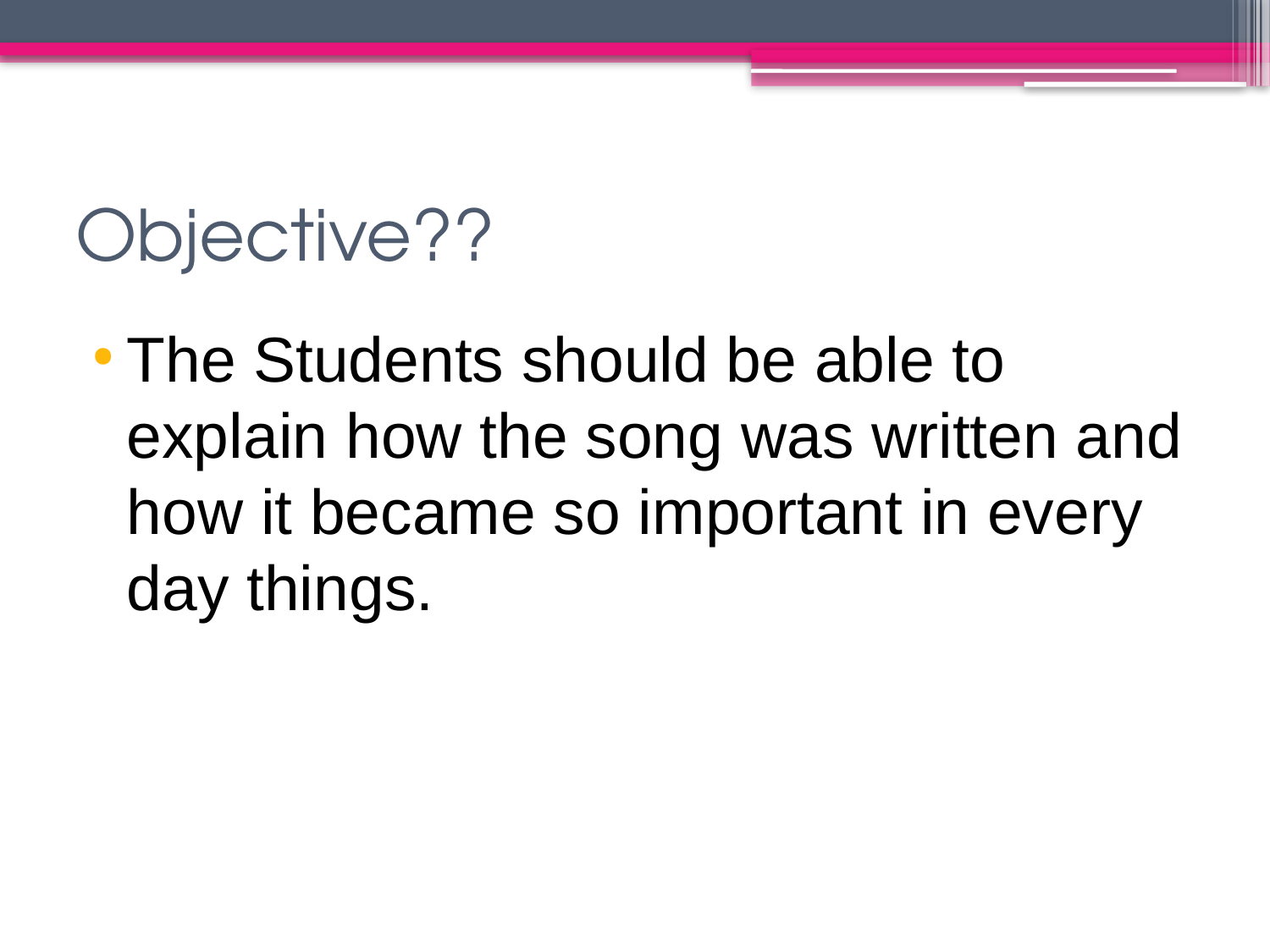

# Objective??
The Students should be able to explain how the song was written and how it became so important in every day things.